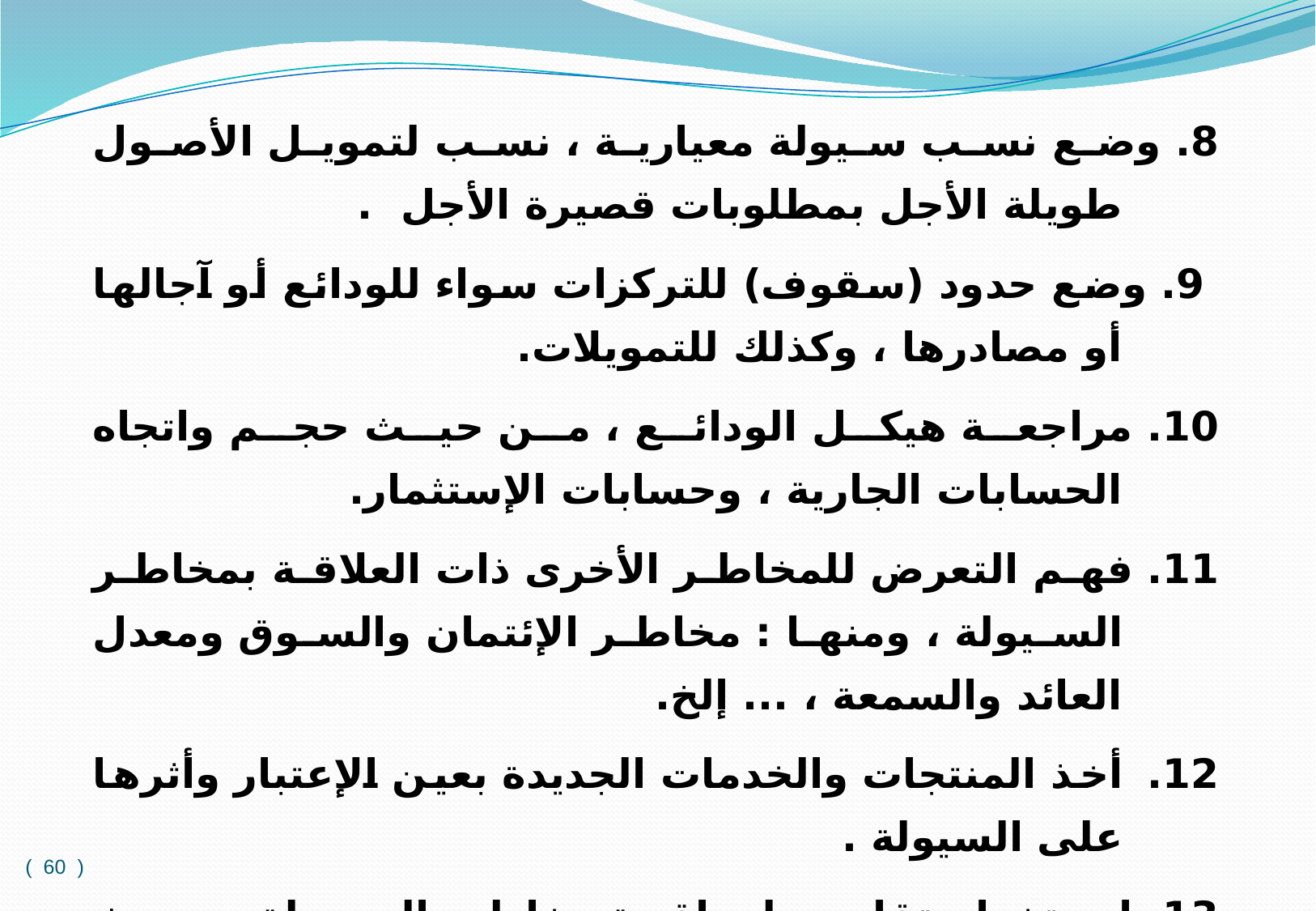

8. 	وضع نسب سيولة معيارية ، نسب لتمويل الأصول طويلة الأجل بمطلوبات قصيرة الأجل  .
 9. 	وضع حدود (سقوف) للتركزات سواء للودائع أو آجالها أو مصادرها ، وكذلك للتمويلات.
10. 	مراجعة هيكل الودائع ، من حيث حجم واتجاه الحسابات الجارية ، وحسابات الإستثمار.
11. 	فهم التعرض للمخاطر الأخرى ذات العلاقة بمخاطر السيولة ، ومنها : مخاطر الإئتمان والسوق ومعدل العائد والسمعة ، ... إلخ.
12. 		أخذ المنتجات والخدمات الجديدة بعين الإعتبار وأثرها على السيولة .
13. 	استخراج تقارير لمراقبة مخاطر السيولة ، بحيث تكون مربوطة بالنظام البنكي.
(  60  )